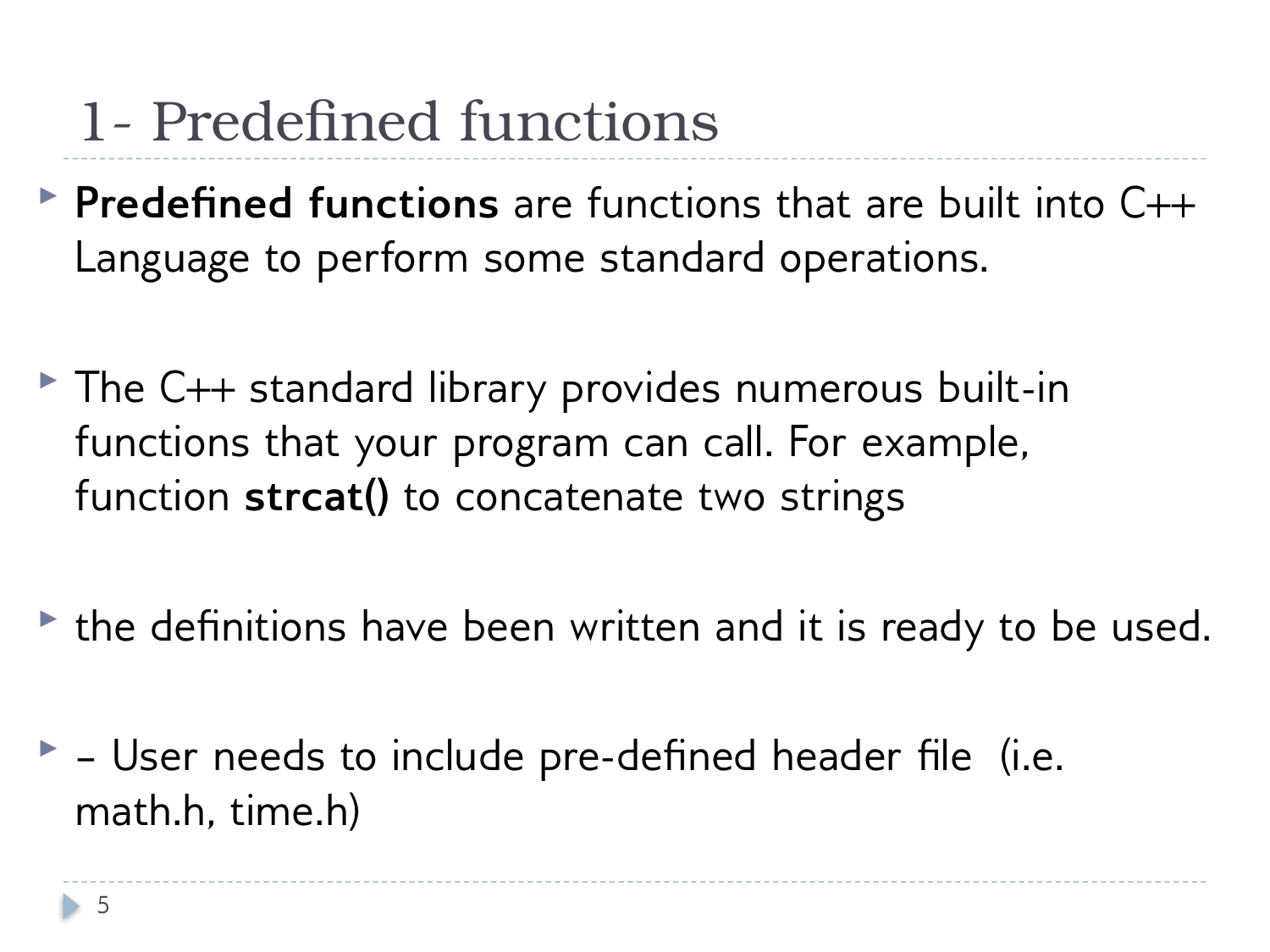

# 1- Predefined functions
Predefined functions are functions that are built into C++ Language to perform some standard operations.

The C++ standard library provides numerous built-in functions that your program can call. For example, function strcat() to concatenate two strings

the definitions have been written and it is ready to be used.

– User needs to include pre-defined header file  (i.e. math.h, time.h)

5